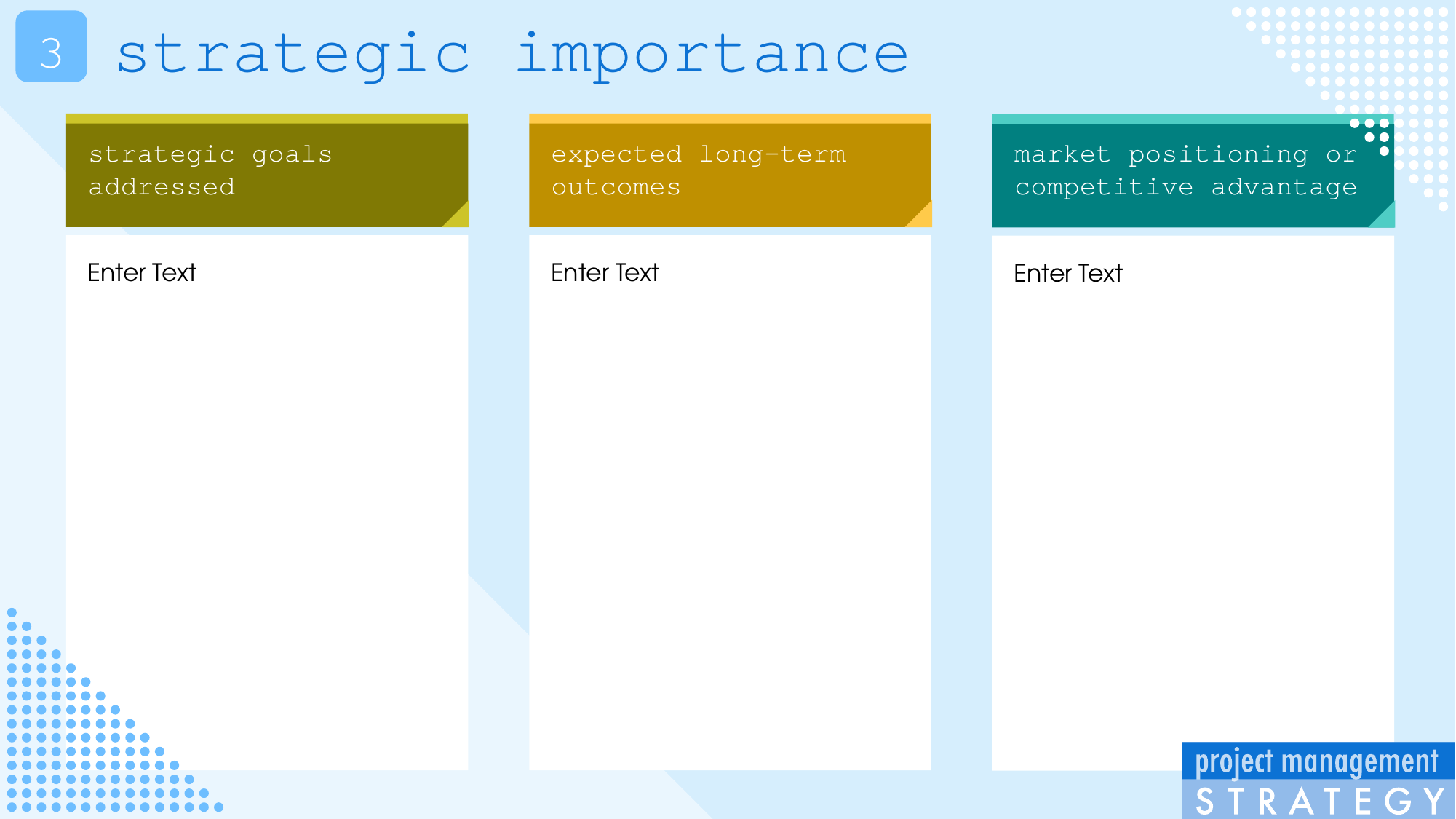

strategic importance

3

strategic goals addressed
expected long-term outcomes
market positioning or competitive advantage

Enter Text

Enter Text

Enter Text